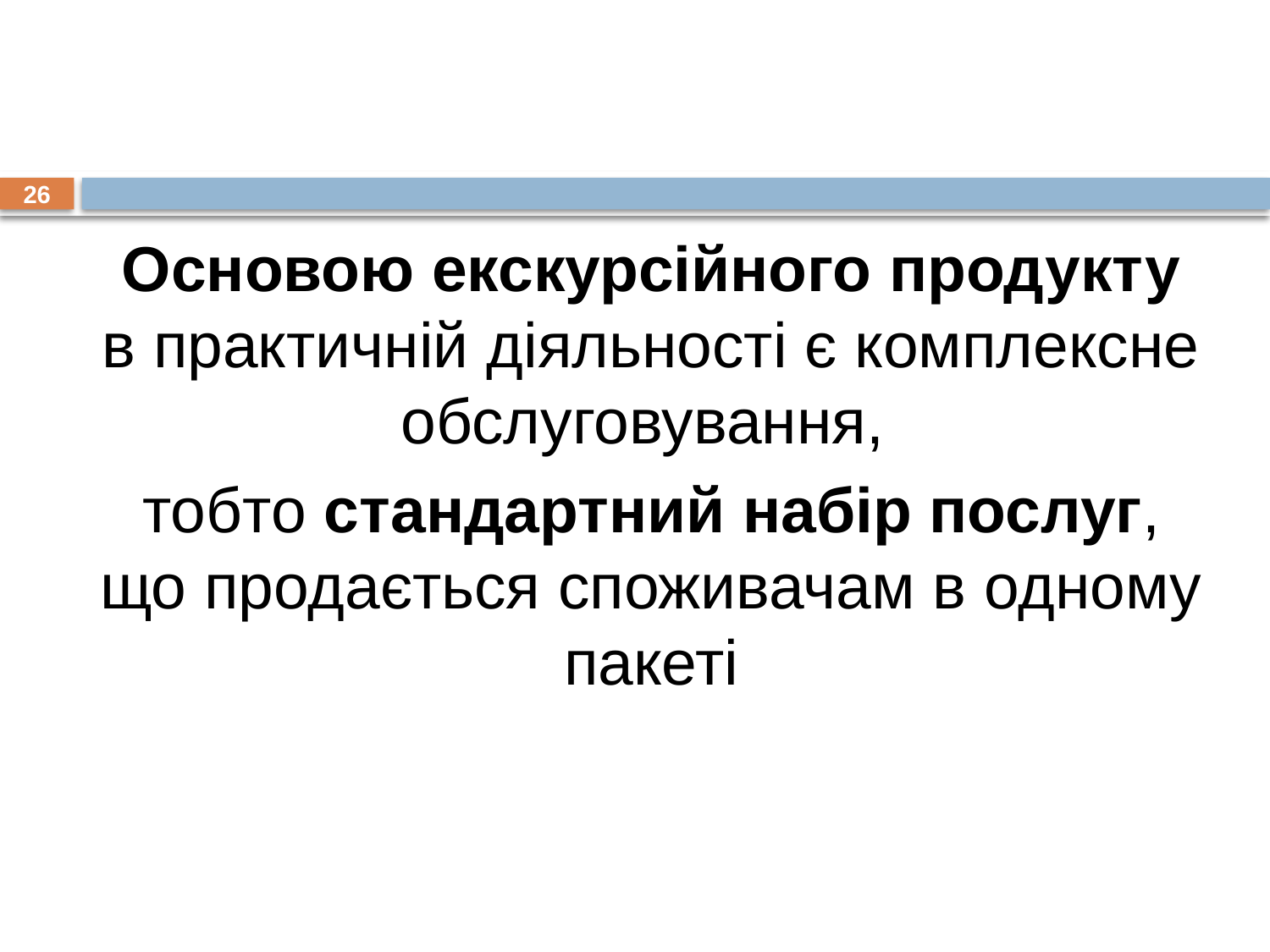

26
Основою екскурсійного продукту в практичній діяльності є комплексне обслуговування,
тобто стандартний набір послуг, що продається споживачам в одному пакеті